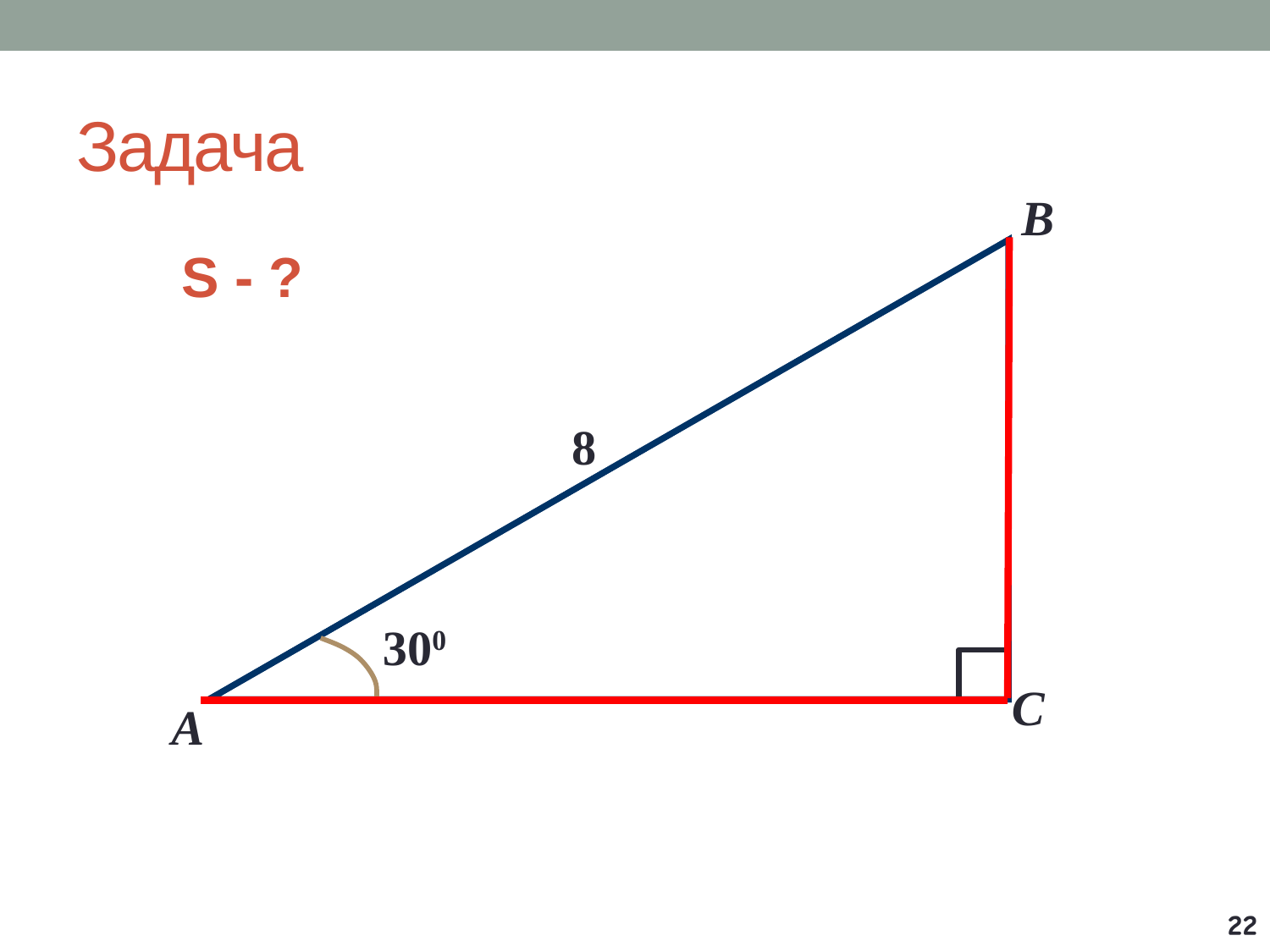

# Задача
B
S - ?

8
300

C
А